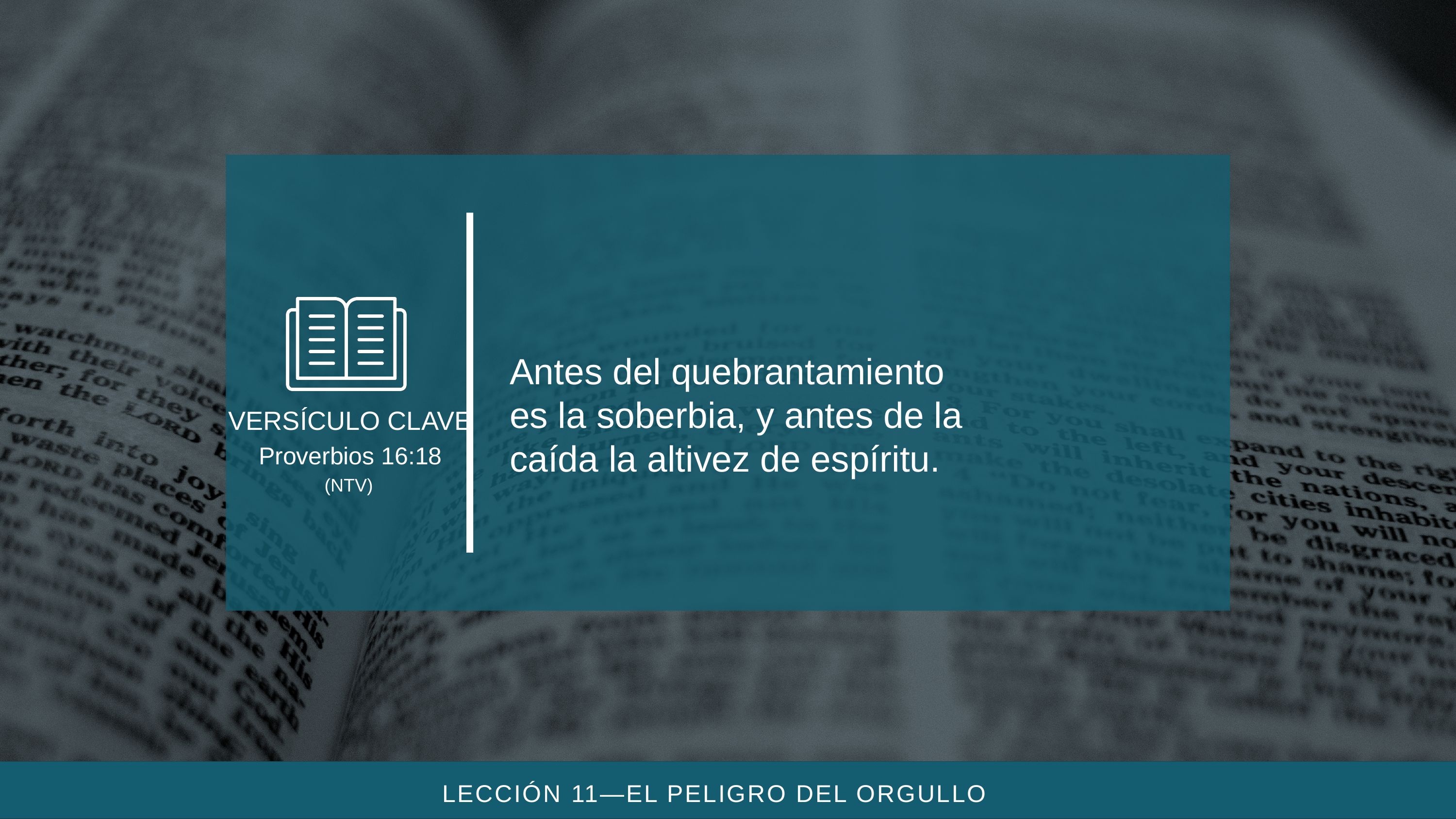

Antes del quebrantamiento es la soberbia, y antes de la caída la altivez de espíritu.
(NTV)